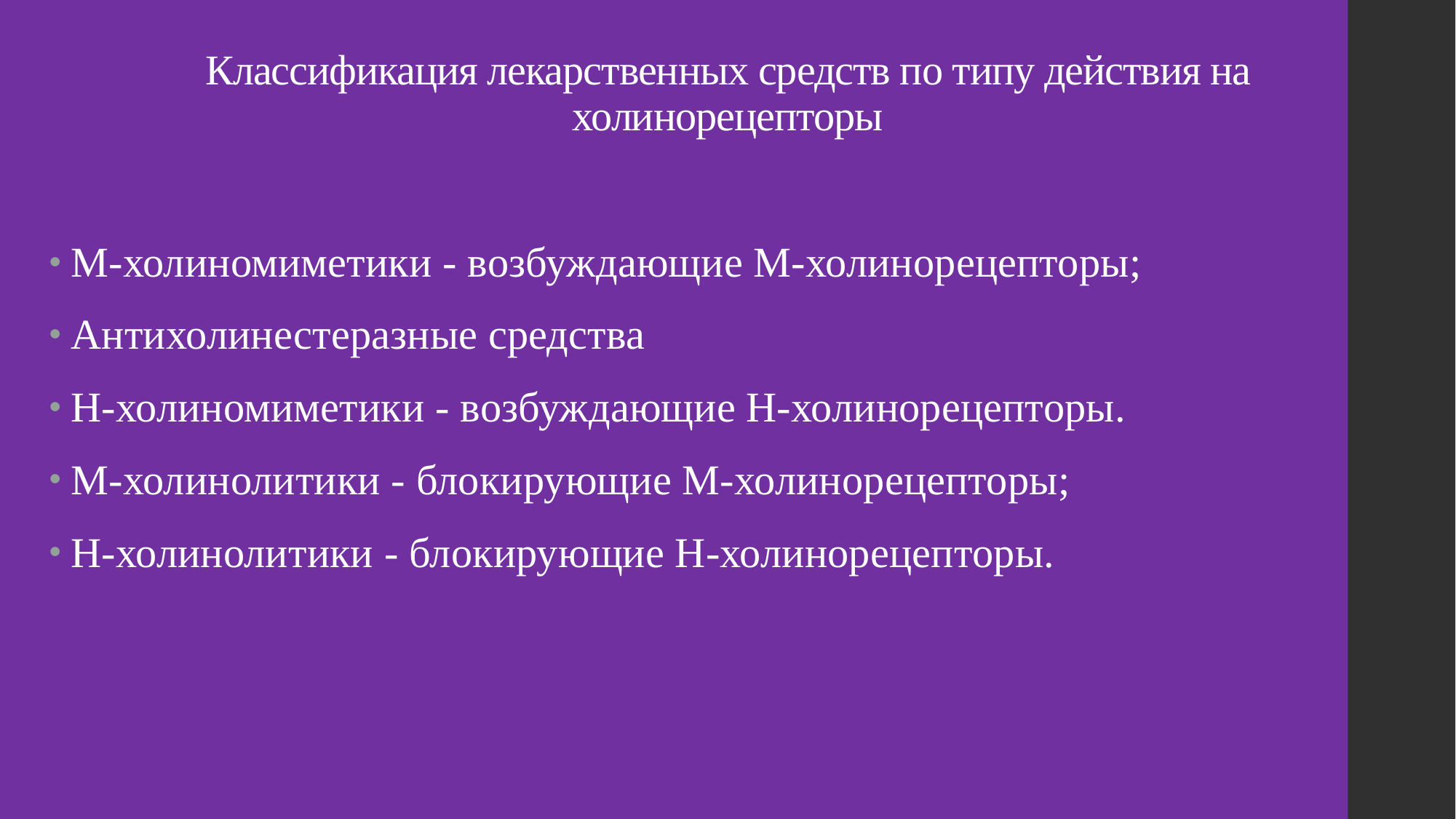

# Классификация лекарственных средств по типу действия на холинорецепторы
М-холиномиметики - возбуждающие М-холинорецепторы;
Антихолинестеразные средства
Н-холиномиметики - возбуждающие Н-холинорецепторы.
М-холинолитики - блокирующие М-холинорецепторы;
Н-холинолитики - блокирующие Н-холинорецепторы.